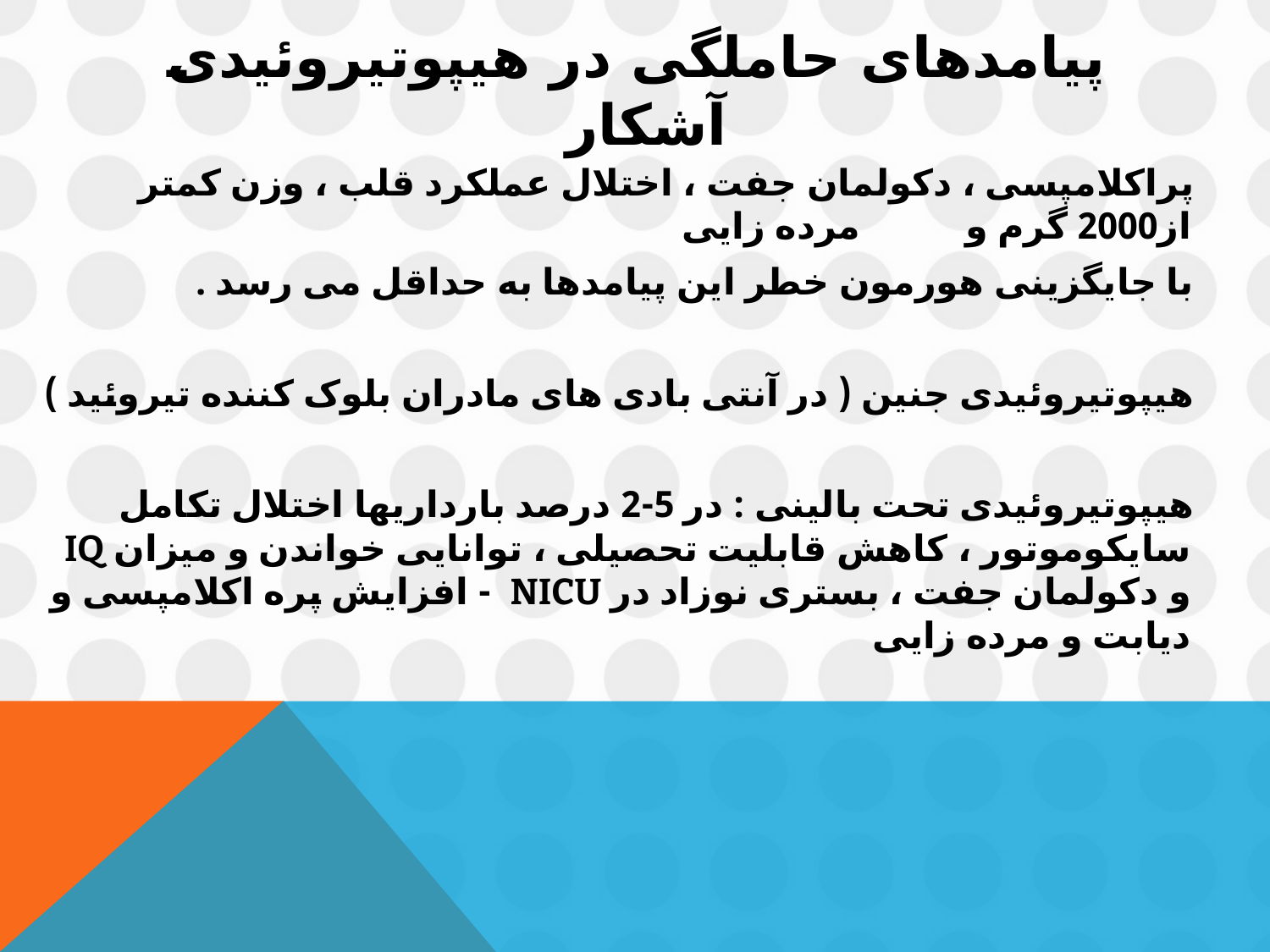

# پیامدهای حاملگی در هیپوتیروئیدی آشکار
    پراکلامپسی ، دکولمان جفت ، اختلال عملکرد قلب ، وزن کمتر از2000 گرم و           مرده زایی
    با جایگزینی هورمون خطر این پیامدها به حداقل می رسد .

    هیپوتیروئیدی جنین ( در آنتی بادی های مادران بلوک کننده تیروئید )

    هیپوتیروئیدی تحت بالینی : در 5-2 درصد بارداریها اختلال تکامل سایکوموتور ، کاهش قابلیت تحصیلی ، توانایی خواندن و میزان IQ  و دکولمان جفت ، بستری نوزاد در NICU  - افزایش پره اکلامپسی و دیابت و مرده زایی